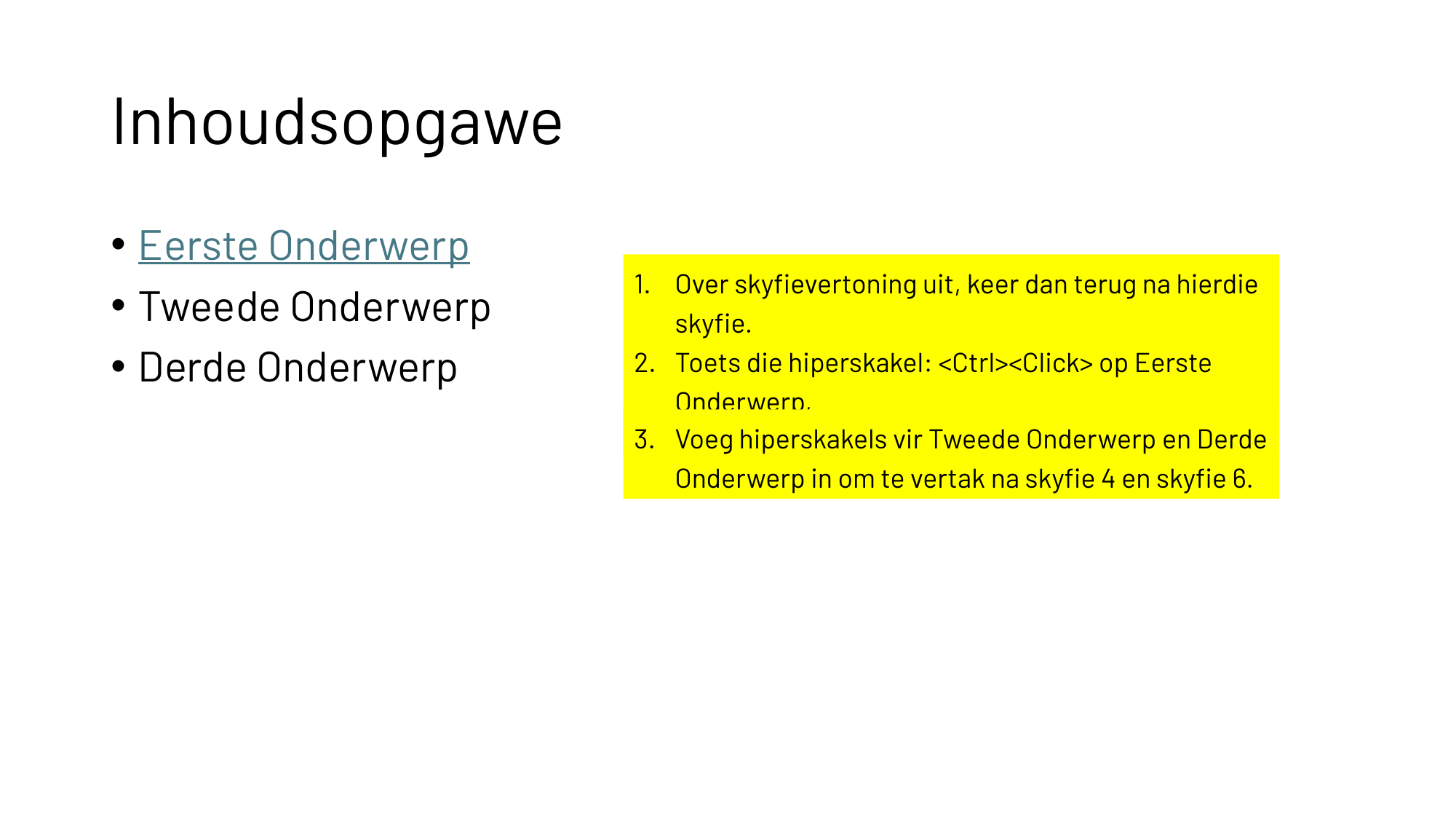

# Inhoudsopgawe
Eerste Onderwerp
Tweede Onderwerp
Derde Onderwerp

Over skyfievertoning uit, keer dan terug na hierdie skyfie.
Toets die hiperskakel: <Ctrl><Click> op Eerste Onderwerp,
	then return to this slide.
3.	Voeg hiperskakels vir Tweede Onderwerp en Derde Onderwerp in om te vertak na skyfie 4 en skyfie 6.